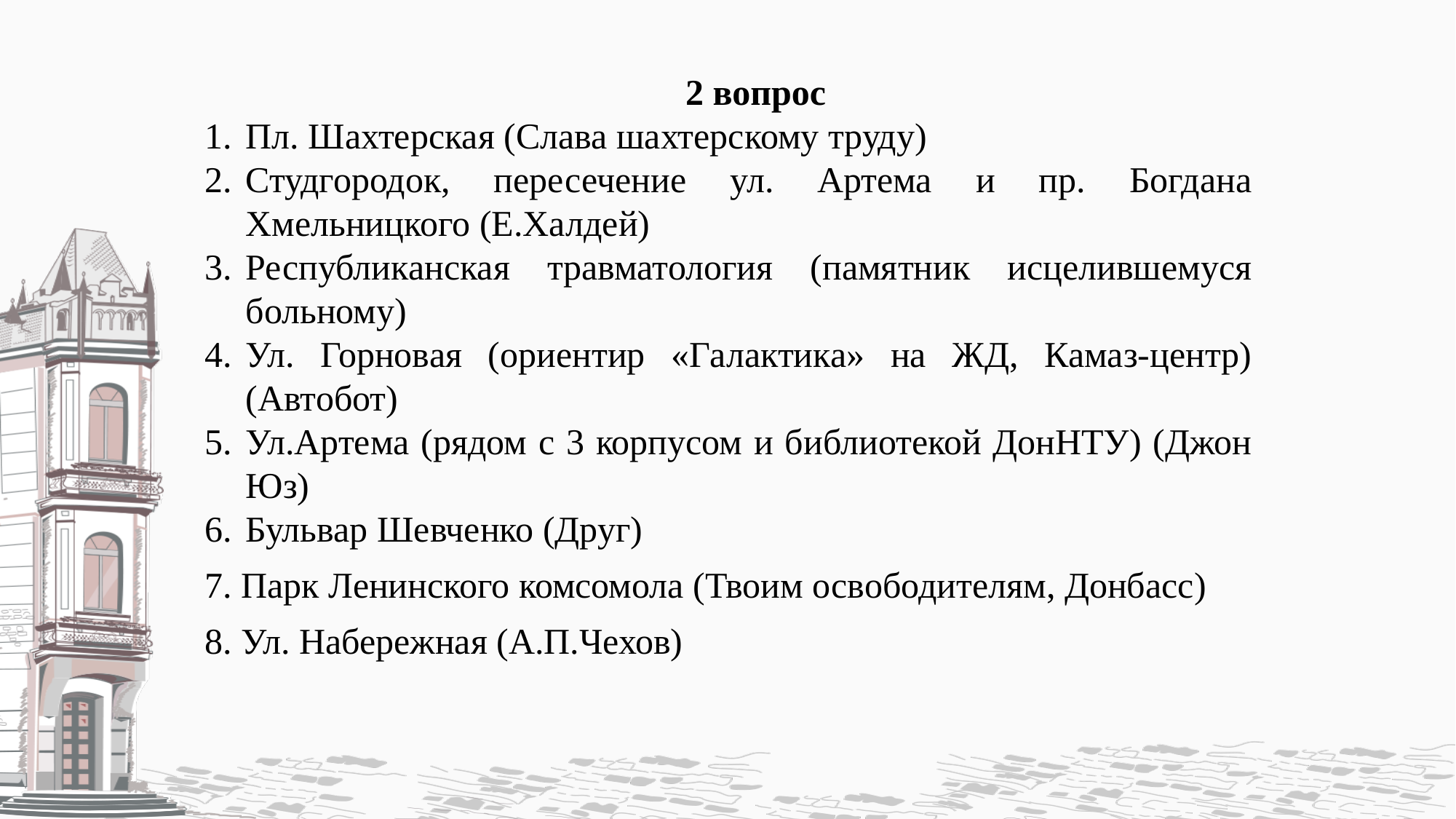

2 вопрос
Пл. Шахтерская (Слава шахтерскому труду)
Студгородок, пересечение ул. Артема и пр. Богдана Хмельницкого (Е.Халдей)
Республиканская травматология (памятник исцелившемуся больному)
Ул. Горновая (ориентир «Галактика» на ЖД, Камаз-центр) (Автобот)
Ул.Артема (рядом с 3 корпусом и библиотекой ДонНТУ) (Джон Юз)
Бульвар Шевченко (Друг)
7. Парк Ленинского комсомола (Твоим освободителям, Донбасс)
8. Ул. Набережная (А.П.Чехов)